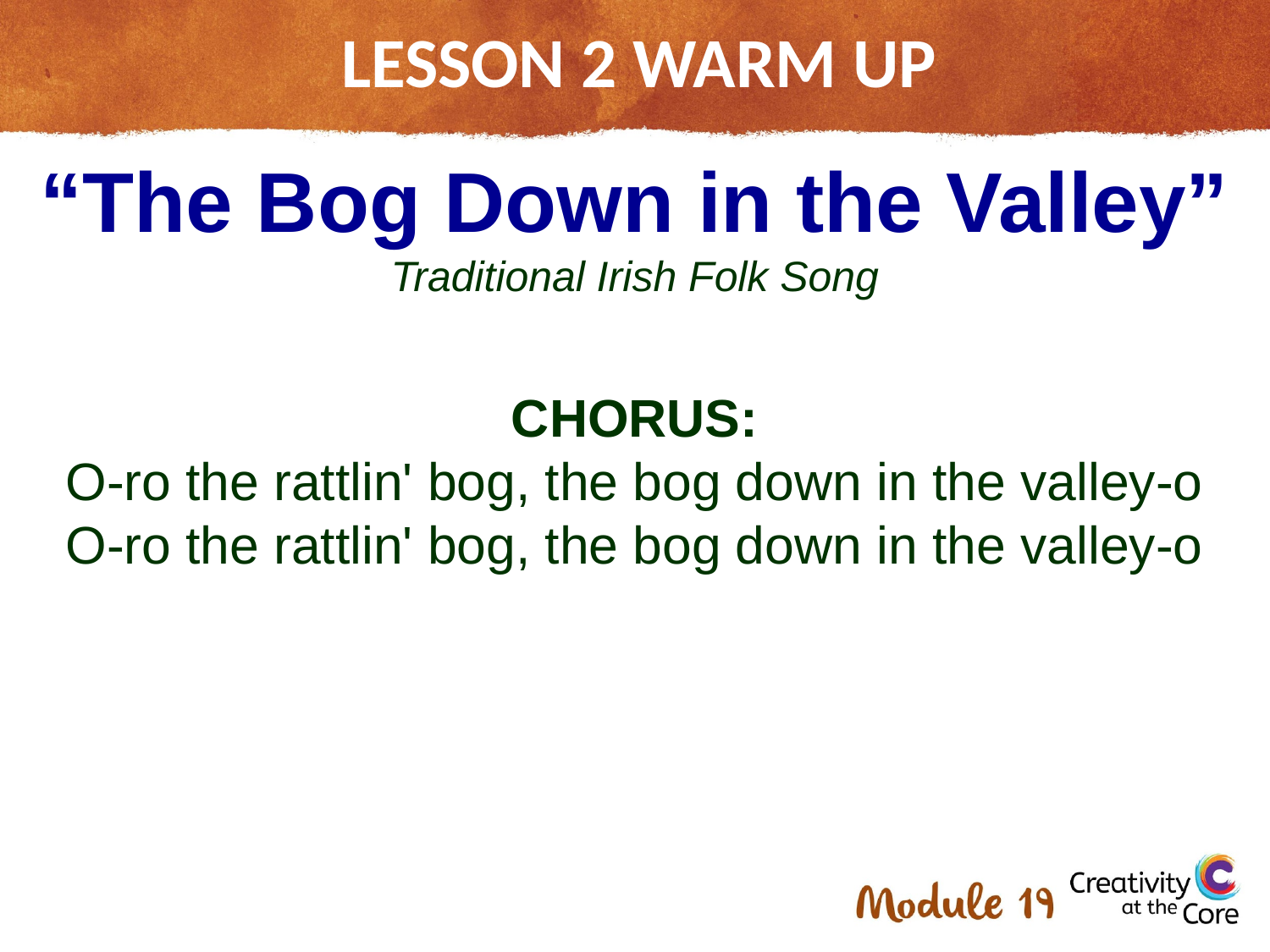

# LESSON 2 WARM UP
“The Bog Down in the Valley”
Traditional Irish Folk Song

CHORUS:
O-ro the rattlin' bog, the bog down in the valley-o
O-ro the rattlin' bog, the bog down in the valley-o